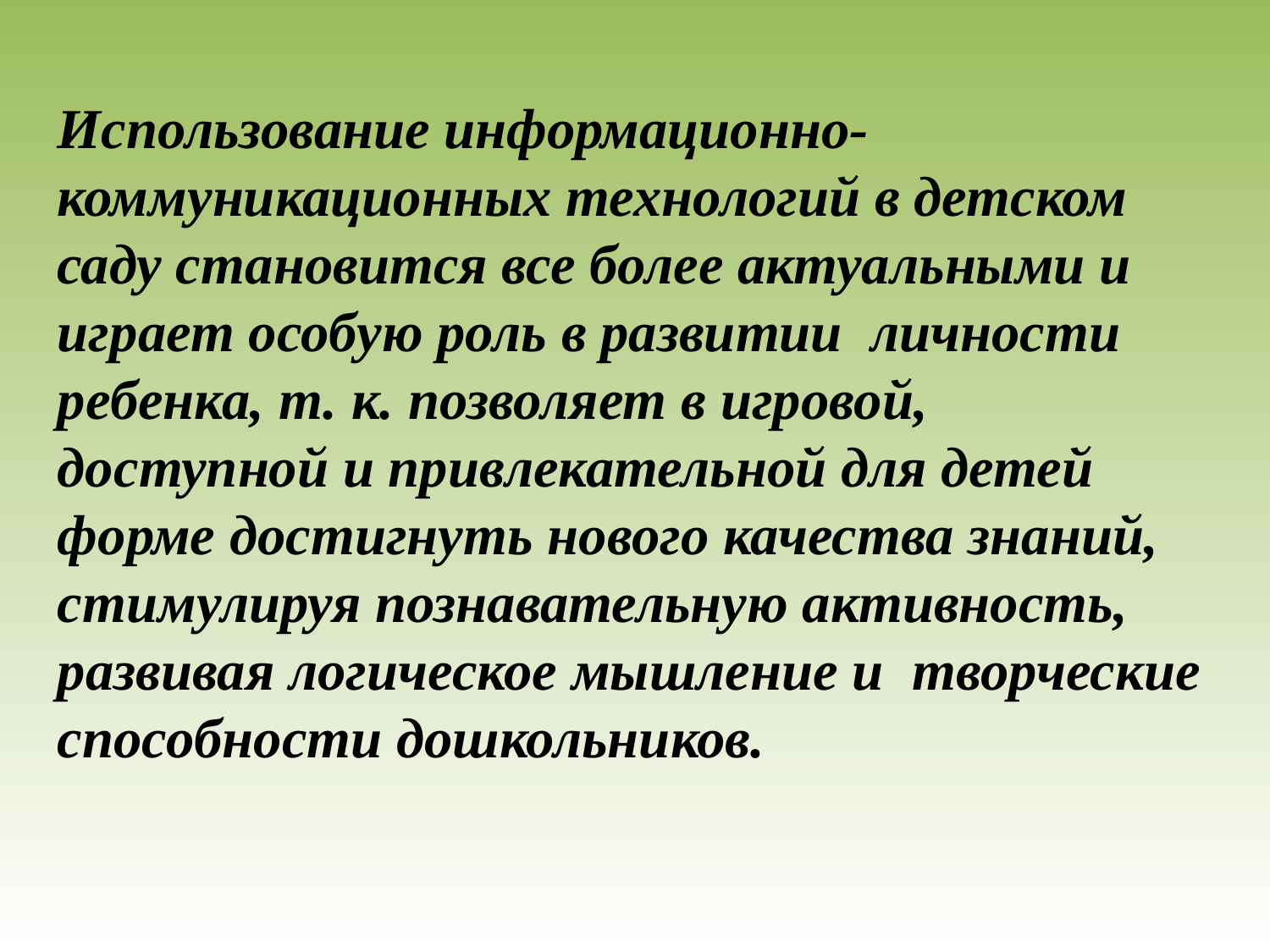

Использование информационно-коммуникационных технологий в детском саду становится все более актуальными и играет особую роль в развитии  личности ребенка, т. к. позволяет в игровой, доступной и привлекательной для детей форме достигнуть нового качества знаний,  стимулируя познавательную активность, развивая логическое мышление и  творческие способности дошкольников.